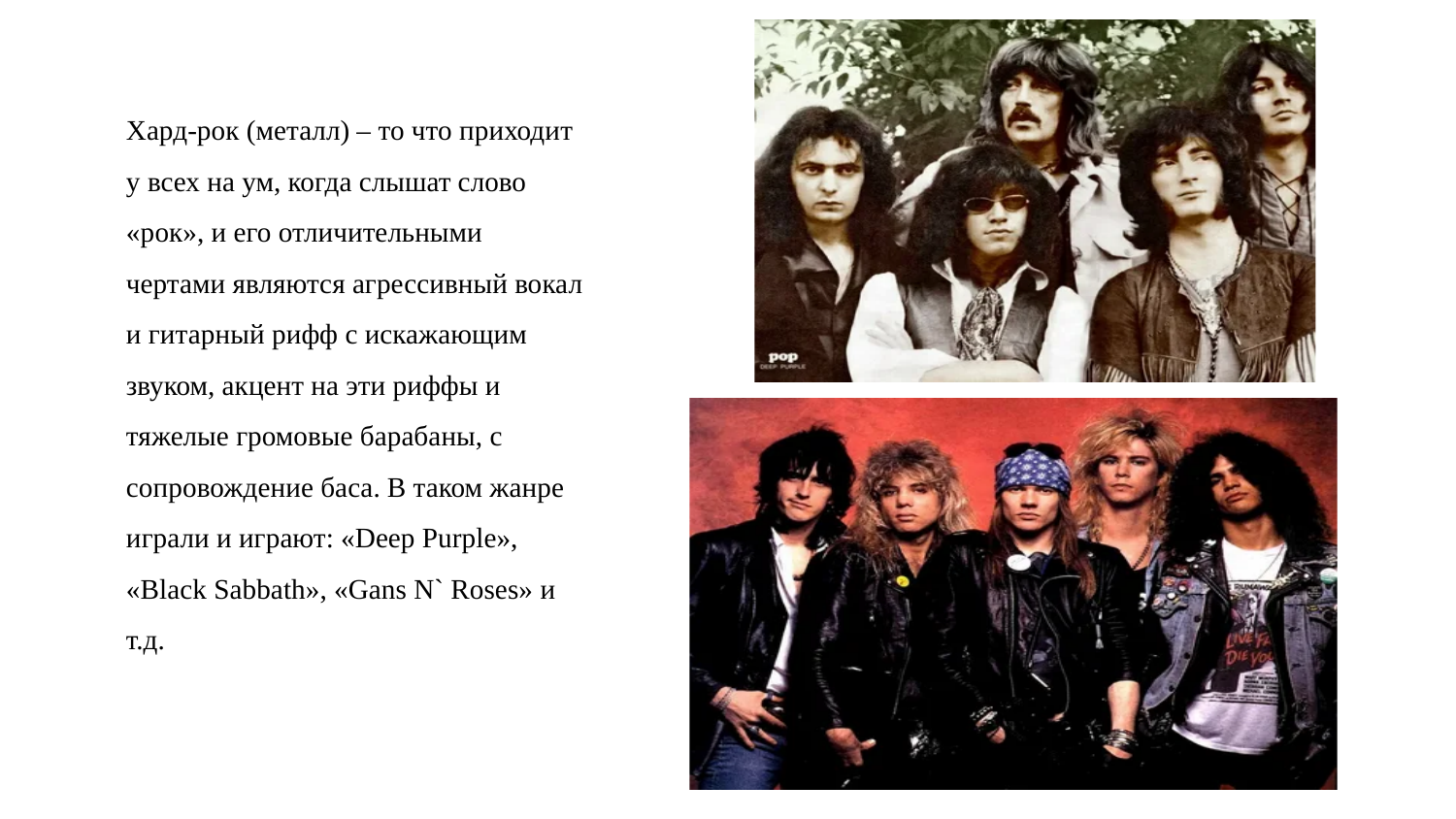

Хард-рок (металл) – то что приходит у всех на ум, когда слышат слово «рок», и его отличительными чертами являются агрессивный вокал и гитарный рифф с искажающим звуком, акцент на эти риффы и тяжелые громовые барабаны, с сопровождение баса. В таком жанре играли и играют: «Deep Purple», «Black Sabbath», «Gans N` Roses» и т.д.